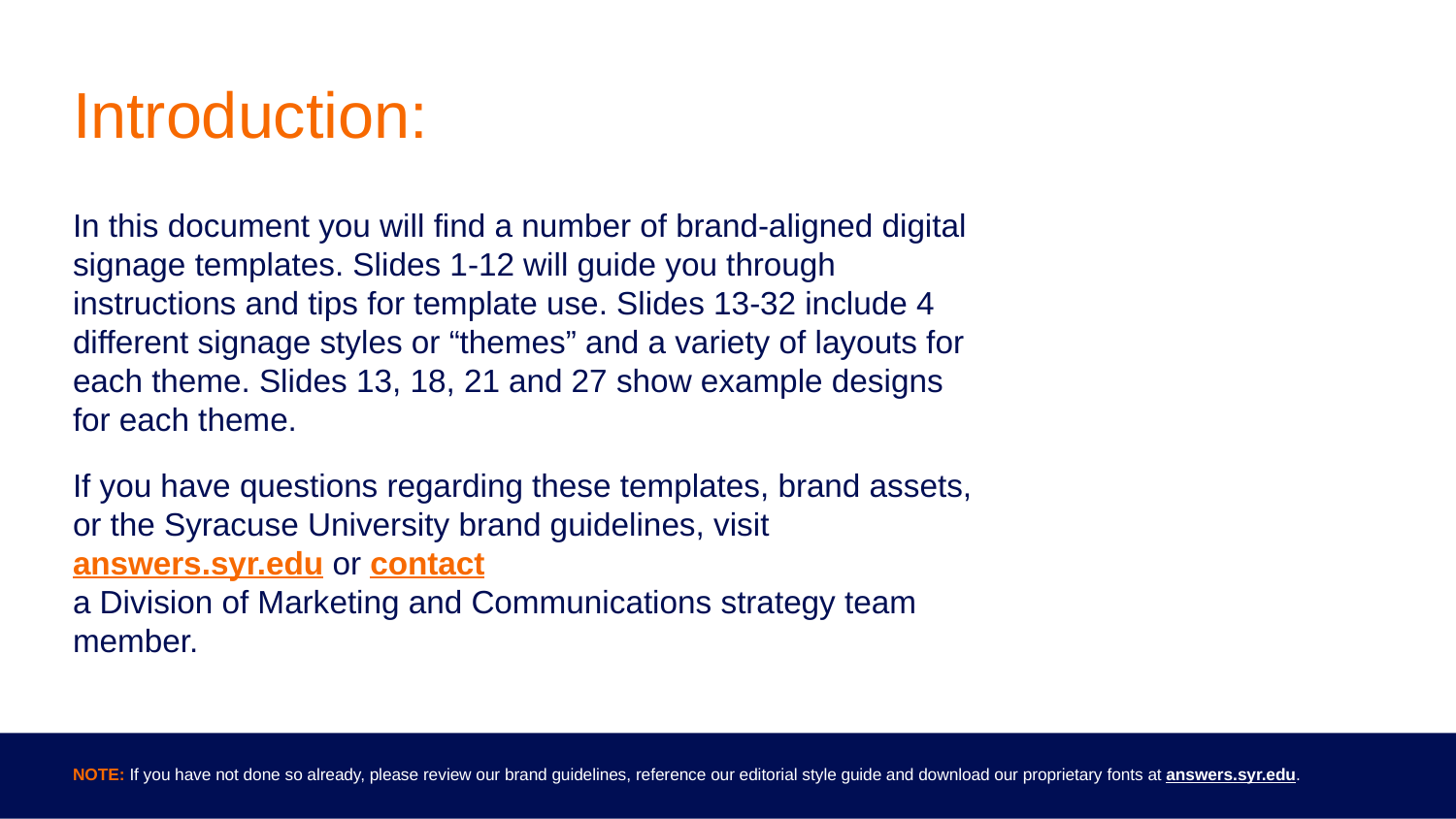

# Introduction:
In this document you will find a number of brand-aligned digital signage templates. Slides 1-12 will guide you through instructions and tips for template use. Slides 13-32 include 4 different signage styles or “themes” and a variety of layouts for each theme. Slides 13, 18, 21 and 27 show example designs for each theme.
If you have questions regarding these templates, brand assets, or the Syracuse University brand guidelines, visit answers.syr.edu or contact
a Division of Marketing and Communications strategy team member.
NOTE: If you have not done so already, please review our brand guidelines, reference our editorial style guide and download our proprietary fonts at answers.syr.edu.